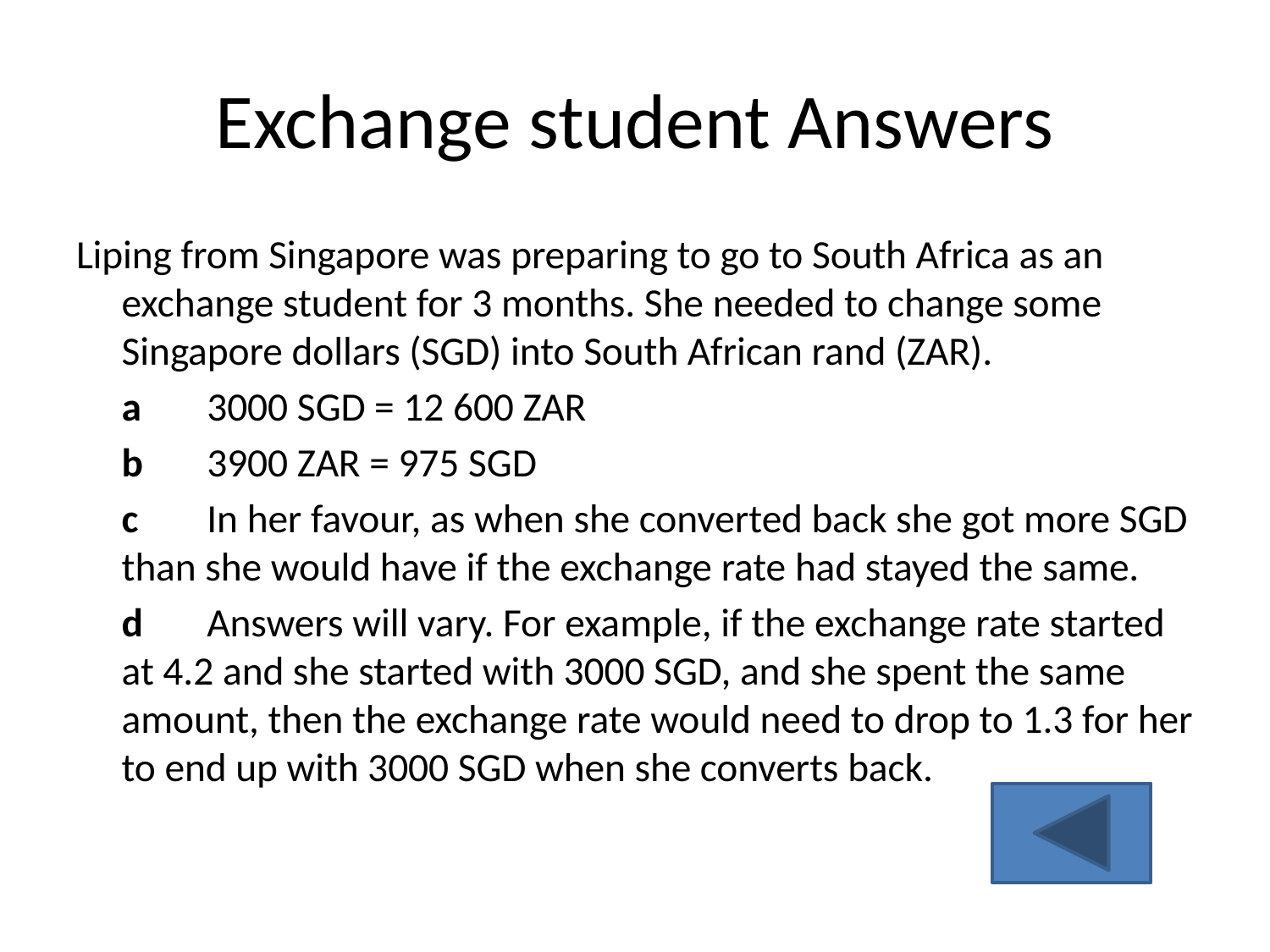

# Exchange student Answers
Liping from Singapore was preparing to go to South Africa as an exchange student for 3 months. She needed to change some Singapore dollars (SGD) into South African rand (ZAR).
	a	3000 SGD = 12 600 ZAR
	b	3900 ZAR = 975 SGD
	c	In her favour, as when she converted back she got more SGD than she would have if the exchange rate had stayed the same.
	d	Answers will vary. For example, if the exchange rate started at 4.2 and she started with 3000 SGD, and she spent the same amount, then the exchange rate would need to drop to 1.3 for her to end up with 3000 SGD when she converts back.